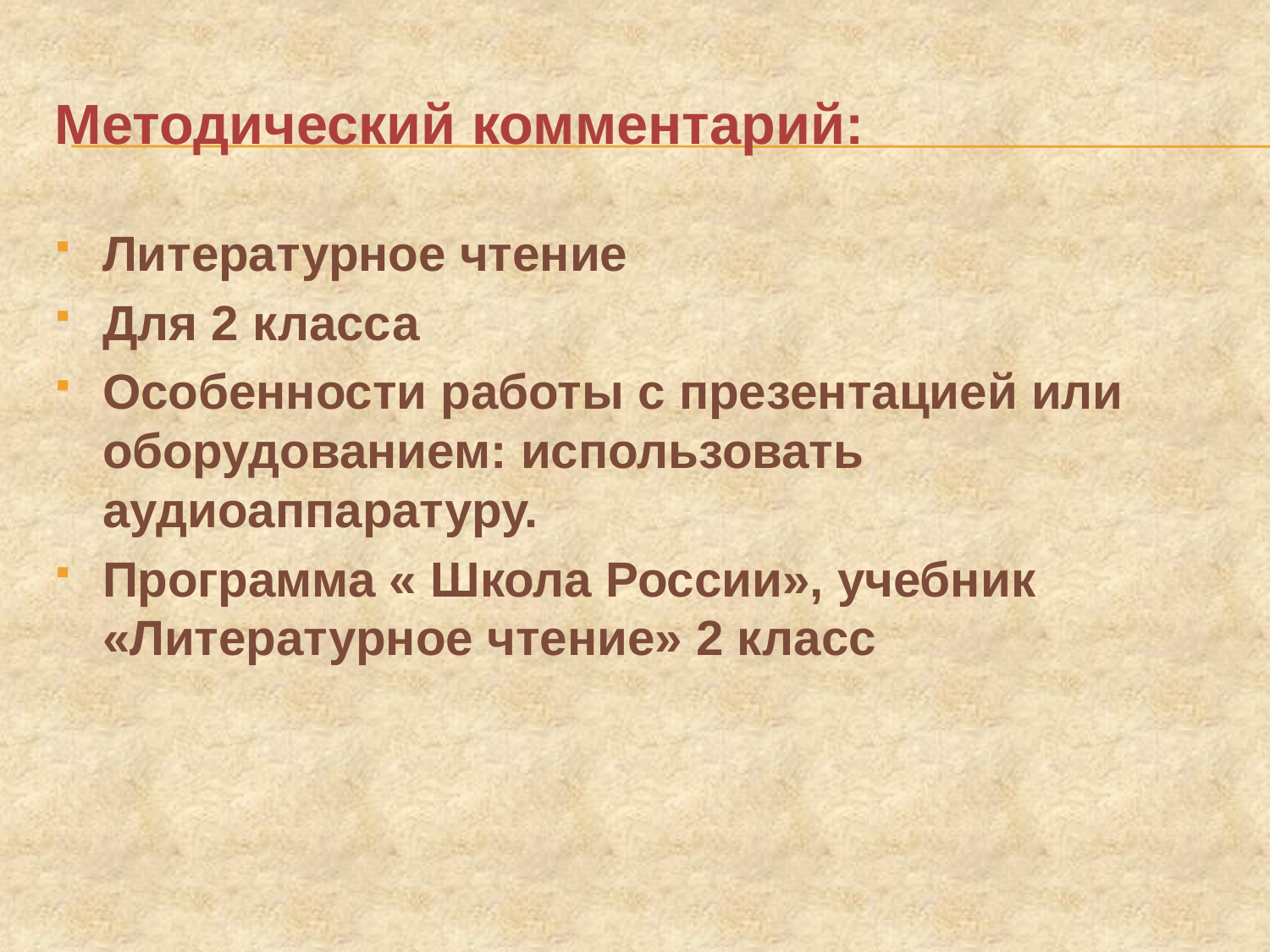

# Методический комментарий:
Литературное чтение
Для 2 класса
Особенности работы с презентацией или оборудованием: использовать аудиоаппаратуру.
Программа « Школа России», учебник «Литературное чтение» 2 класс